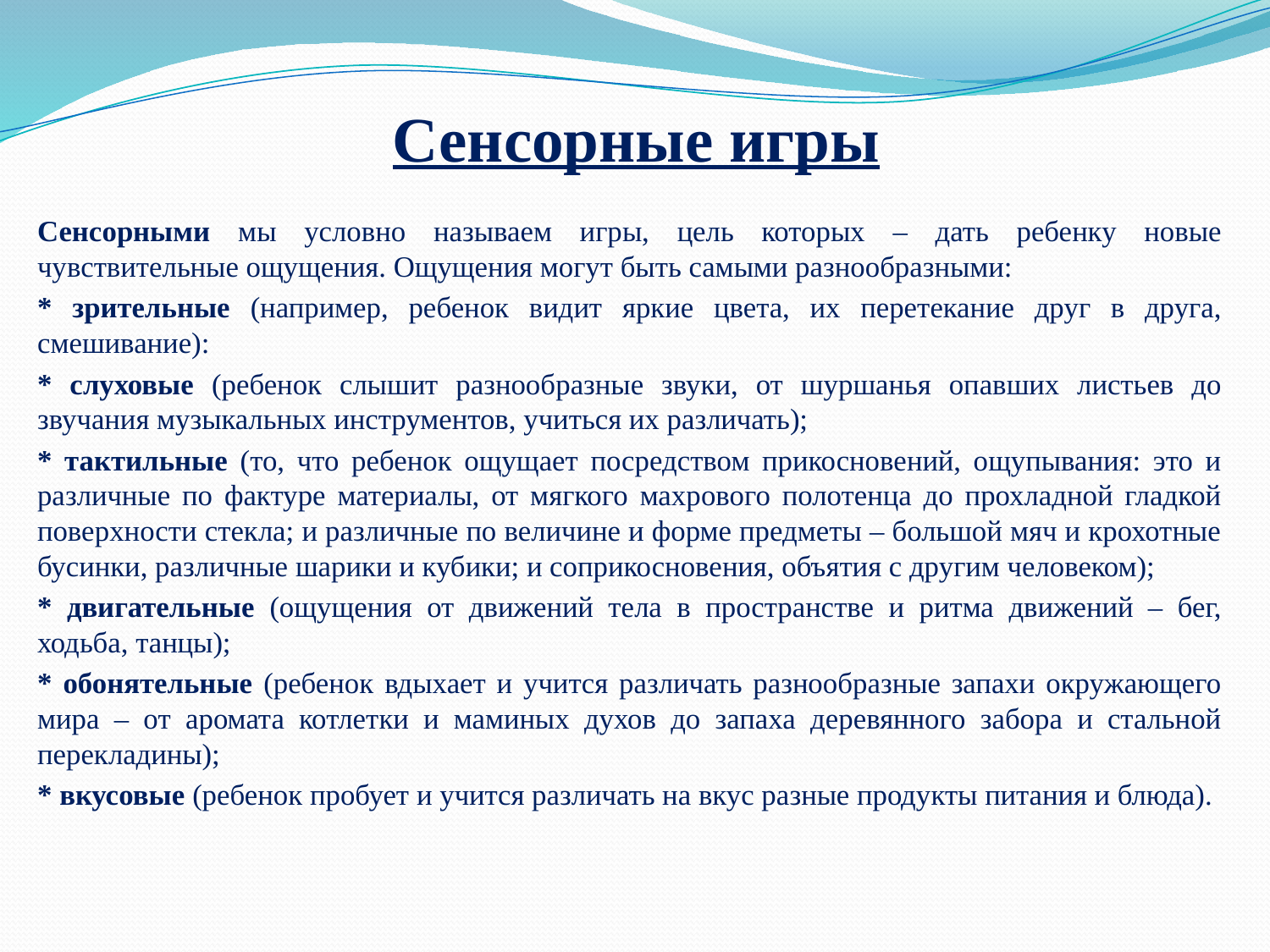

# Сенсорные игры
Сенсорными мы условно называем игры, цель которых – дать ребенку новые чувствительные ощущения. Ощущения могут быть самыми разнообразными:
* зрительные (например, ребенок видит яркие цвета, их перетекание друг в друга, смешивание):
* слуховые (ребенок слышит разнообразные звуки, от шуршанья опавших листьев до звучания музыкальных инструментов, учиться их различать);
* тактильные (то, что ребенок ощущает посредством прикосновений, ощупывания: это и различные по фактуре материалы, от мягкого махрового полотенца до прохладной гладкой поверхности стекла; и различные по величине и форме предметы – большой мяч и крохотные бусинки, различные шарики и кубики; и соприкосновения, объятия с другим человеком);
* двигательные (ощущения от движений тела в пространстве и ритма движений – бег, ходьба, танцы);
* обонятельные (ребенок вдыхает и учится различать разнообразные запахи окружающего мира – от аромата котлетки и маминых духов до запаха деревянного забора и стальной перекладины);
* вкусовые (ребенок пробует и учится различать на вкус разные продукты питания и блюда).